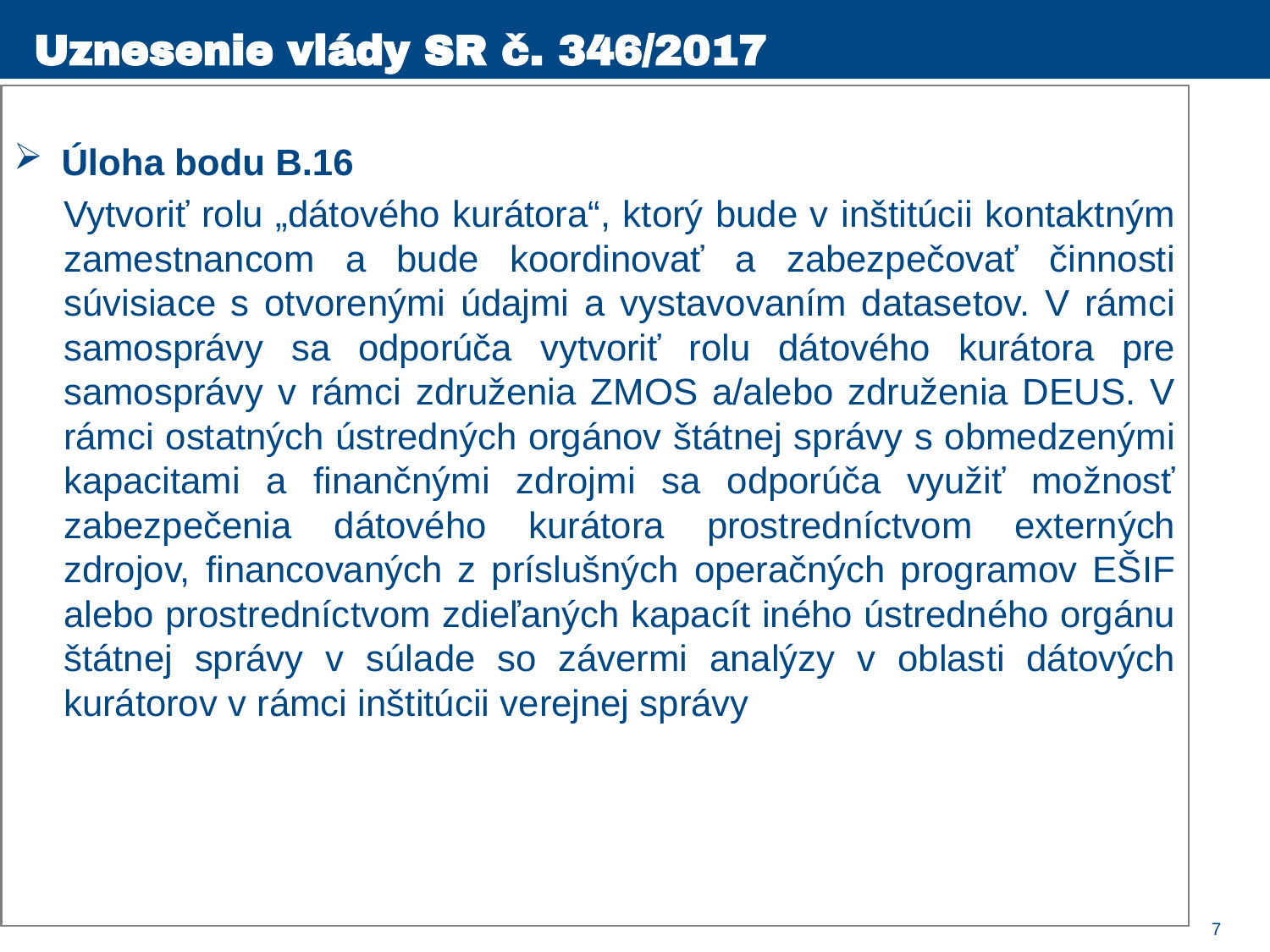

Uznesenie vlády SR č. 346/2017

Úloha bodu B.16
Vytvoriť rolu „dátového kurátora“, ktorý bude v inštitúcii kontaktným zamestnancom a bude koordinovať a zabezpečovať činnosti súvisiace s otvorenými údajmi a vystavovaním datasetov. V rámci samosprávy sa odporúča vytvoriť rolu dátového kurátora pre samosprávy v rámci združenia ZMOS a/alebo združenia DEUS. V rámci ostatných ústredných orgánov štátnej správy s obmedzenými kapacitami a finančnými zdrojmi sa odporúča využiť možnosť zabezpečenia dátového kurátora prostredníctvom externých zdrojov, financovaných z príslušných operačných programov EŠIF alebo prostredníctvom zdieľaných kapacít iného ústredného orgánu štátnej správy v súlade so závermi analýzy v oblasti dátových kurátorov v rámci inštitúcii verejnej správy